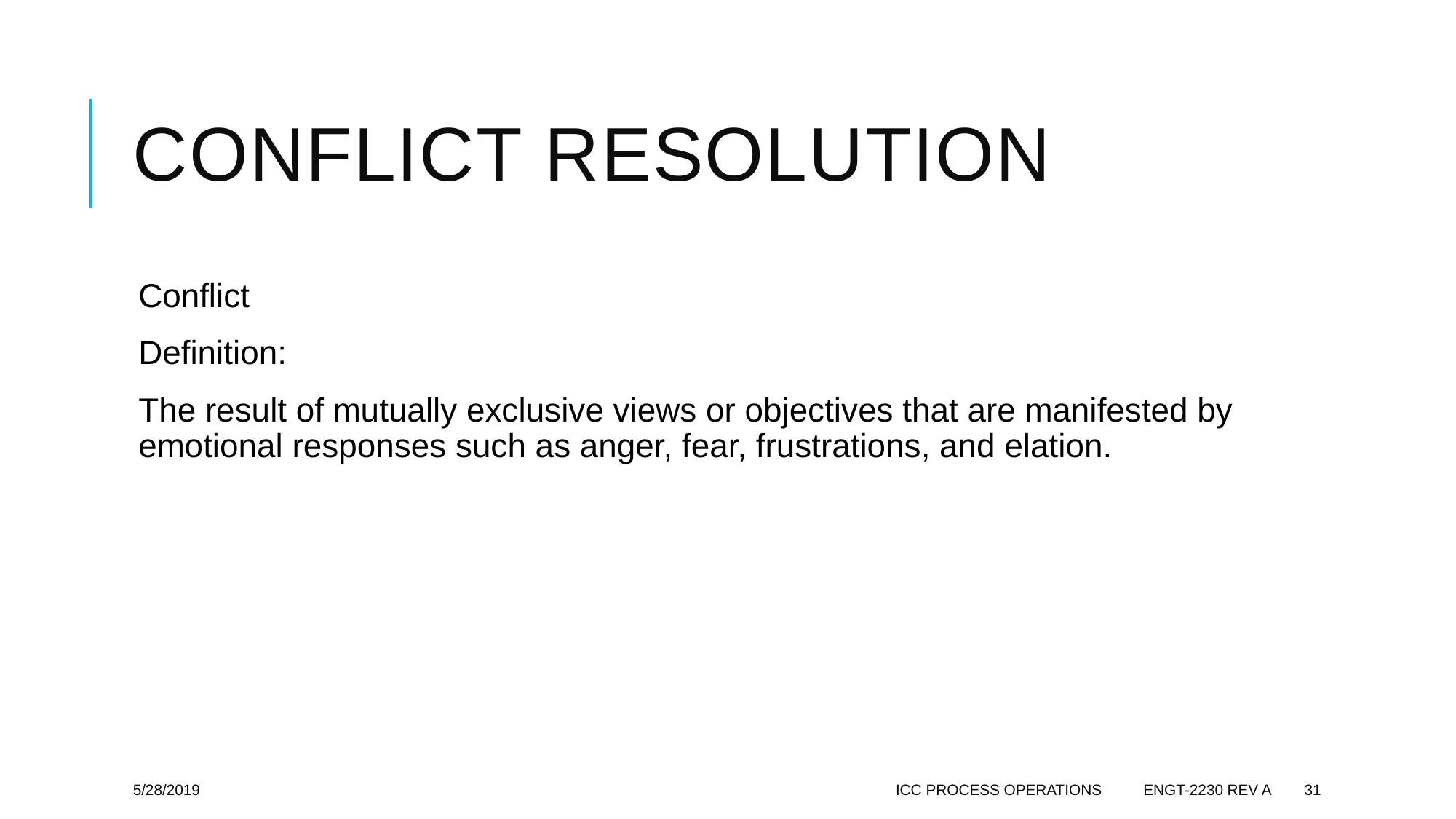

# Conflict Resolution
Conflict
Definition:
The result of mutually exclusive views or objectives that are manifested by emotional responses such as anger, fear, frustrations, and elation.
5/28/2019
ICC Process Operations          ENGT-2230 Rev A
31